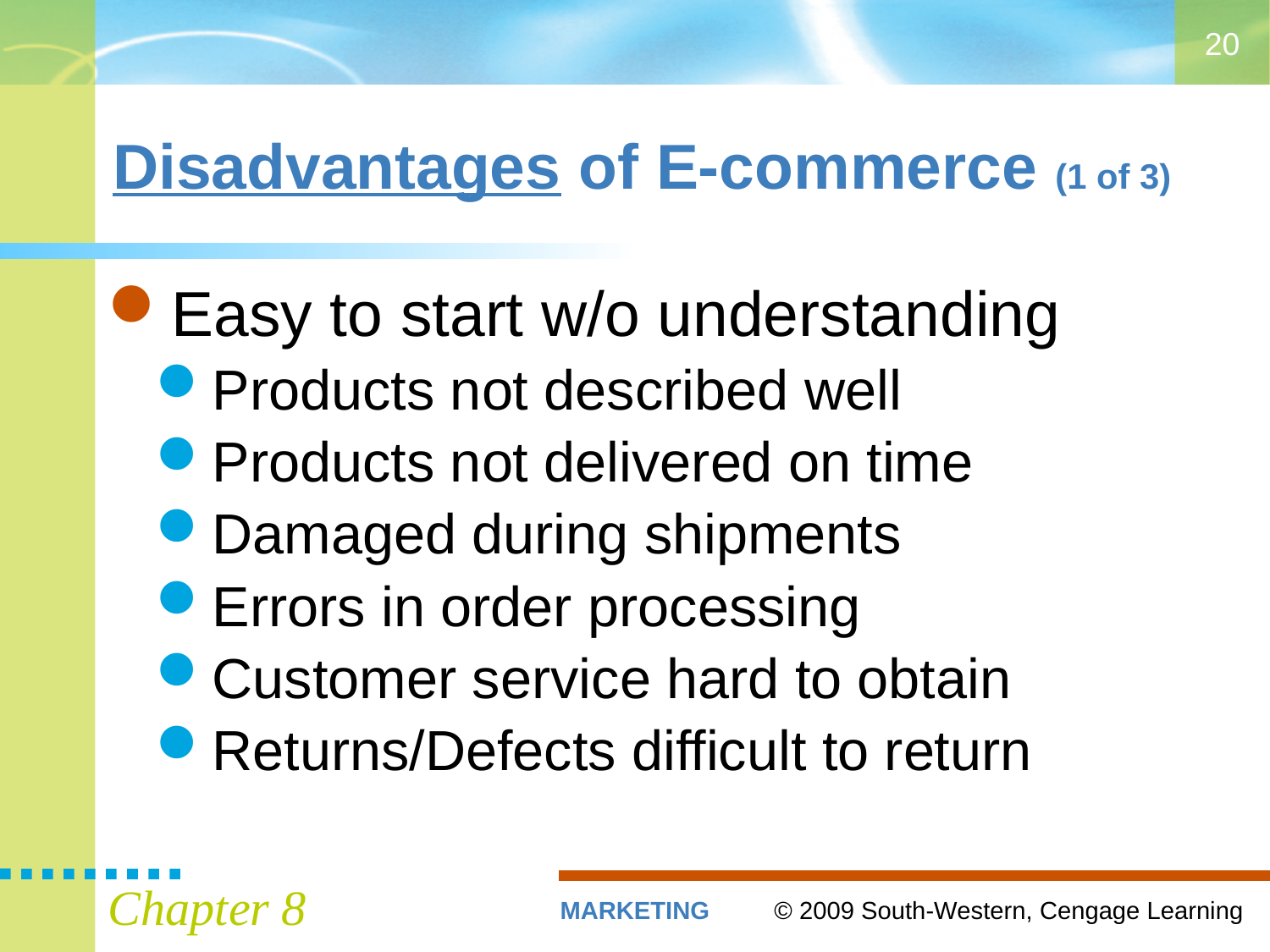

20
# Disadvantages of E-commerce (1 of 3)
Easy to start w/o understanding
Products not described well
Products not delivered on time
Damaged during shipments
Errors in order processing
Customer service hard to obtain
Returns/Defects difficult to return
Chapter 8